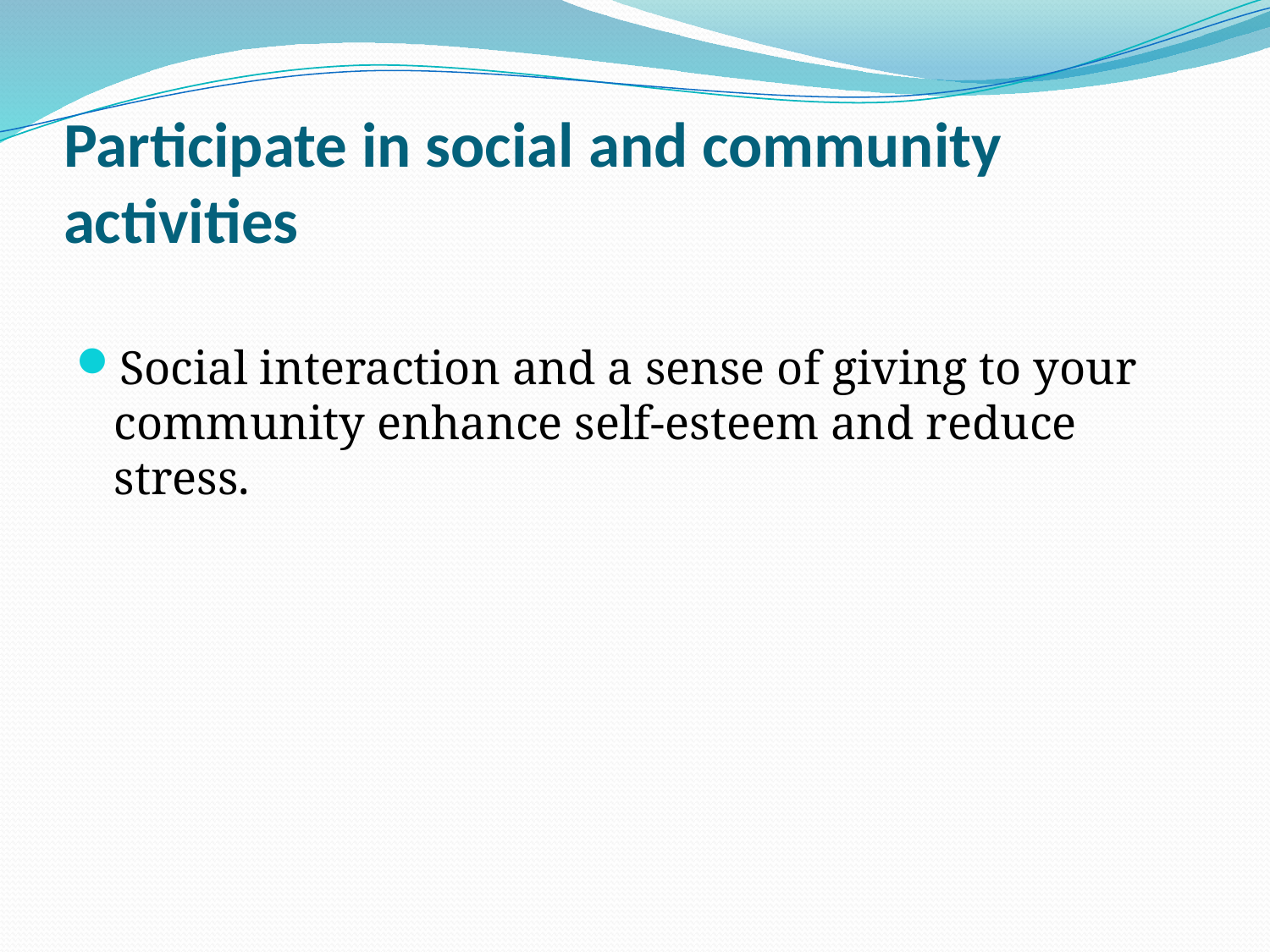

# Participate in social and community activities

Social interaction and a sense of giving to your community enhance self-esteem and reduce stress.